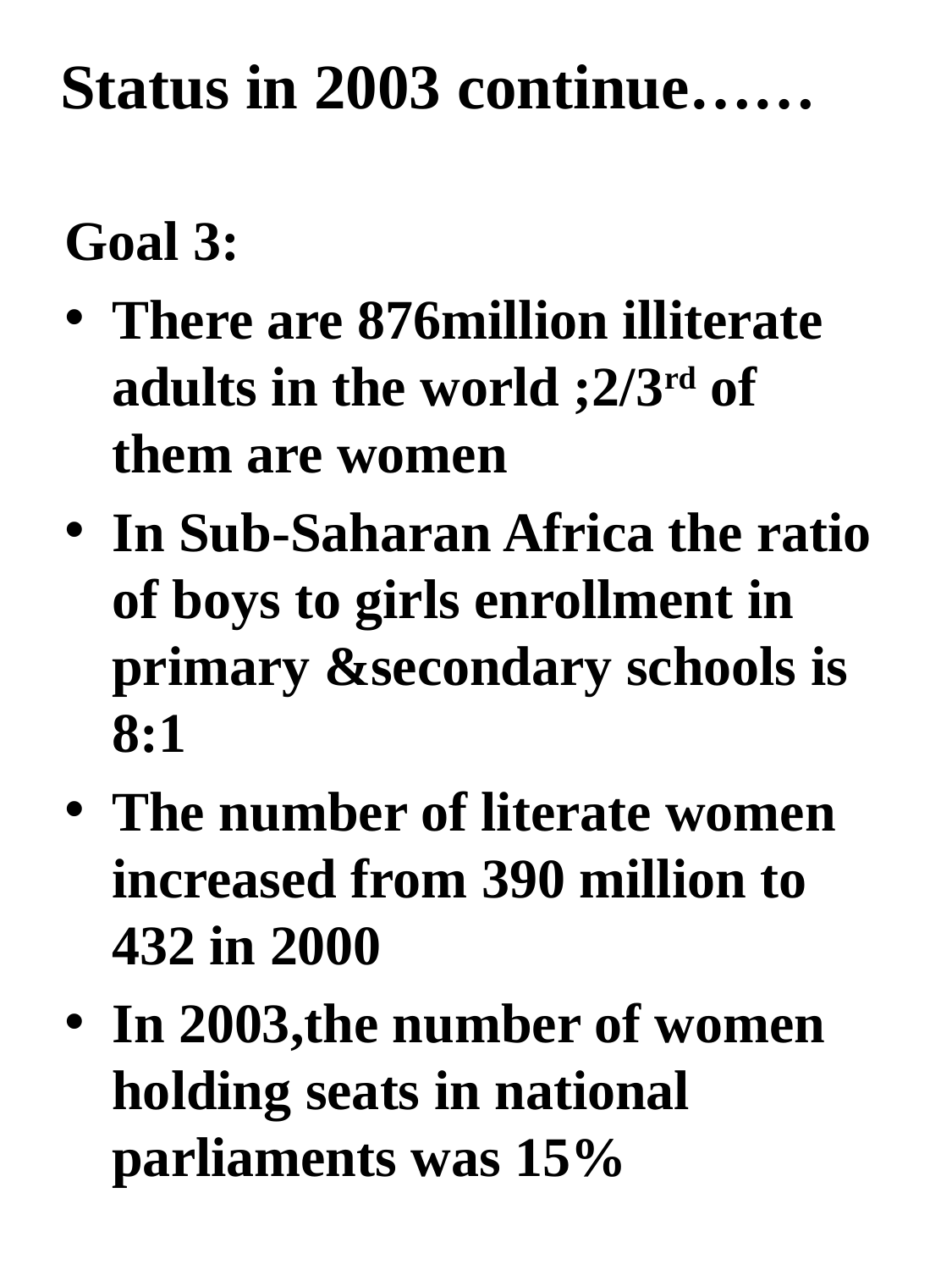

# Status in 2003 continue……
Goal 3:
There are 876million illiterate adults in the world ;2/3rd of them are women
In Sub-Saharan Africa the ratio of boys to girls enrollment in primary &secondary schools is 8:1
The number of literate women increased from 390 million to 432 in 2000
In 2003,the number of women holding seats in national parliaments was 15%